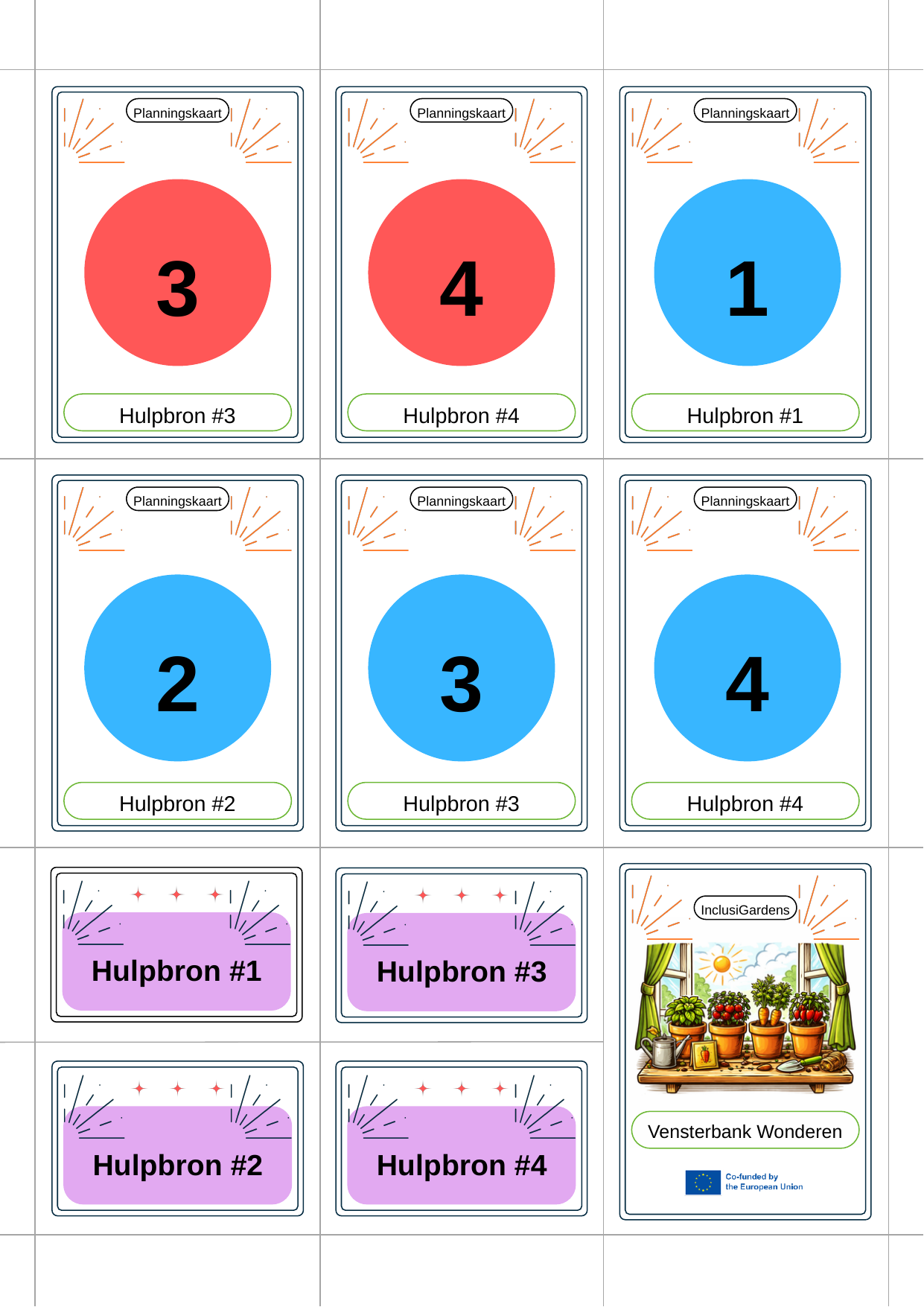

Planningskaart

Planningskaart

Planningskaart

3

4

1

Hulpbron #3
Hulpbron #4
Hulpbron #1

Planningskaart

Planningskaart

Planningskaart

2

3

4

Hulpbron #2
Hulpbron #3
Hulpbron #4

Hulpbron #1

Hulpbron #3

InclusiGardens

Hulpbron #2

Hulpbron #4

Vensterbank Wonderen